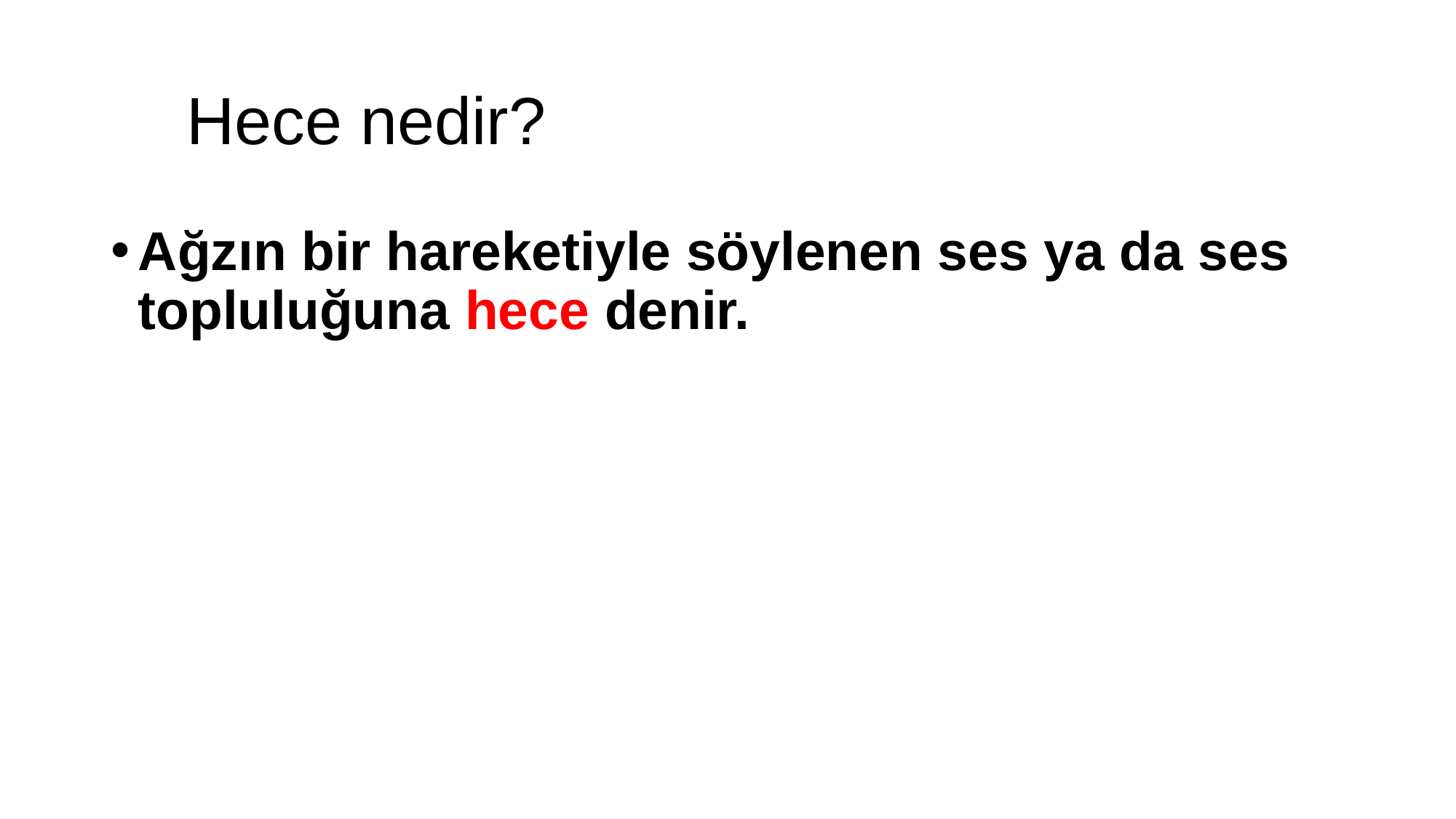

# Hece nedir?
Ağzın bir hareketiyle söylenen ses ya da ses topluluğuna hece denir.